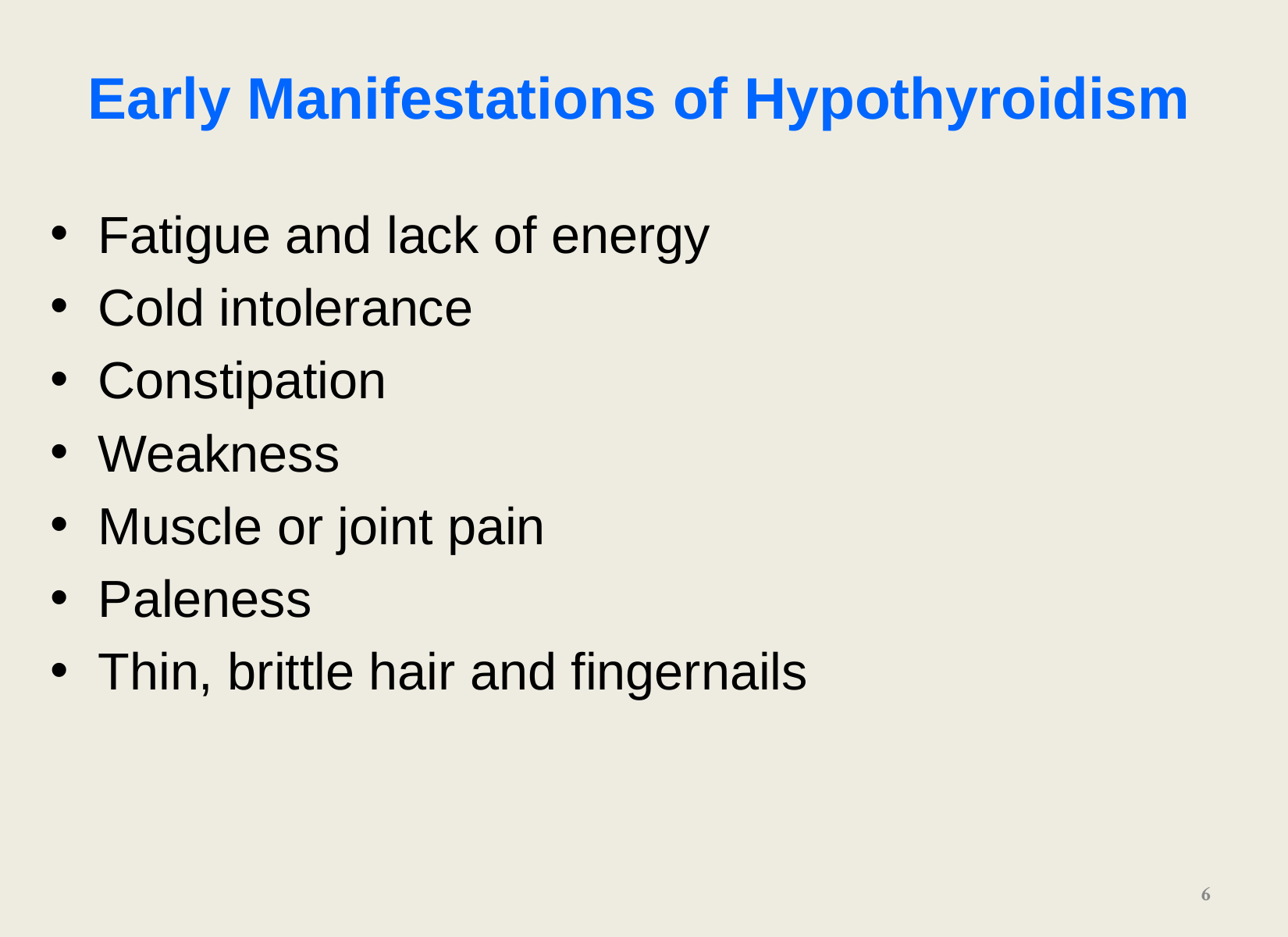

Early Manifestations of Hypothyroidism

Fatigue and lack of energy
Cold intolerance
Constipation
Weakness
Muscle or joint pain
Paleness
Thin, brittle hair and fingernails

6